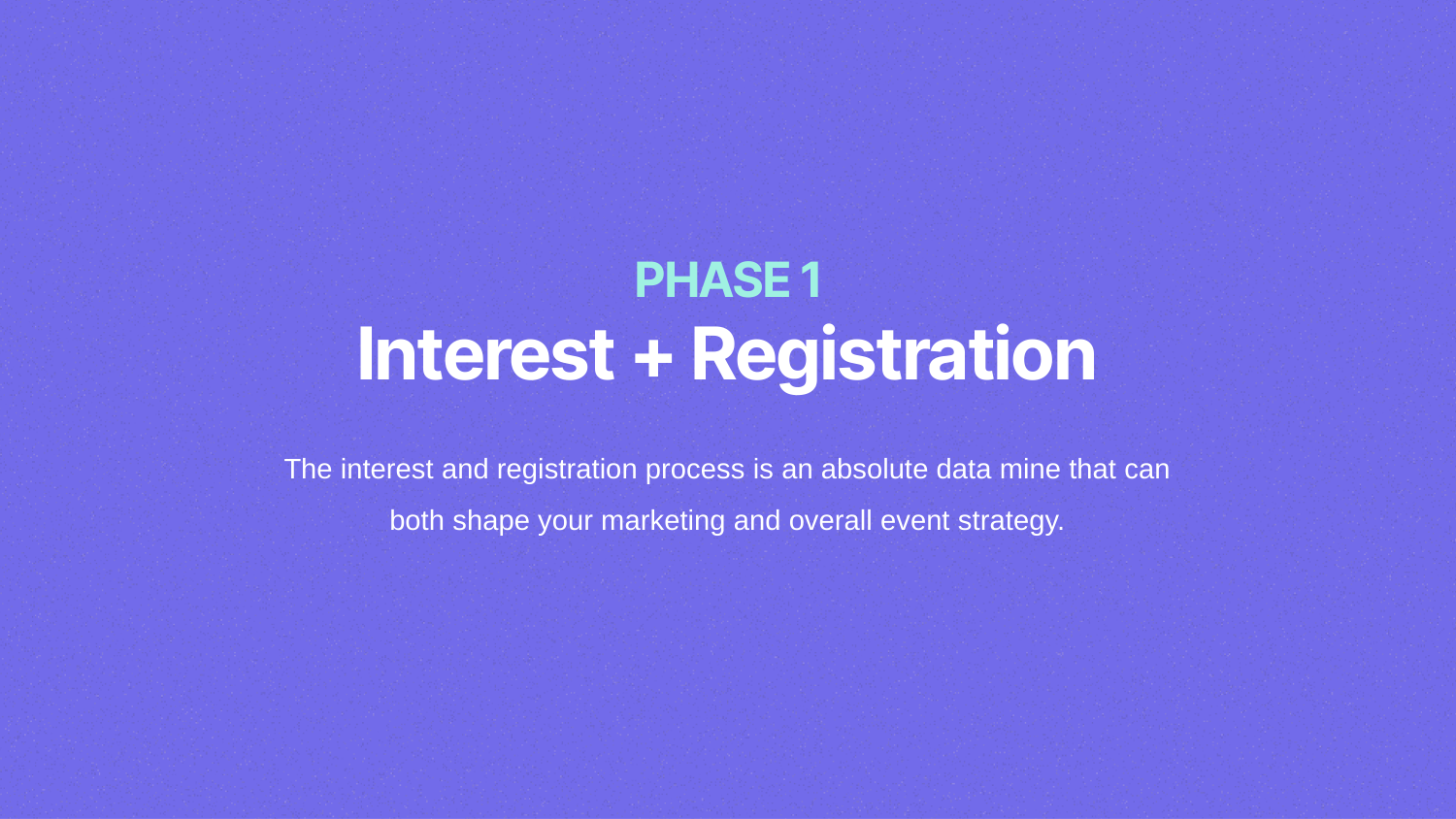

PHASE 1
Interest + Registration
The interest and registration process is an absolute data mine that can both shape your marketing and overall event strategy.